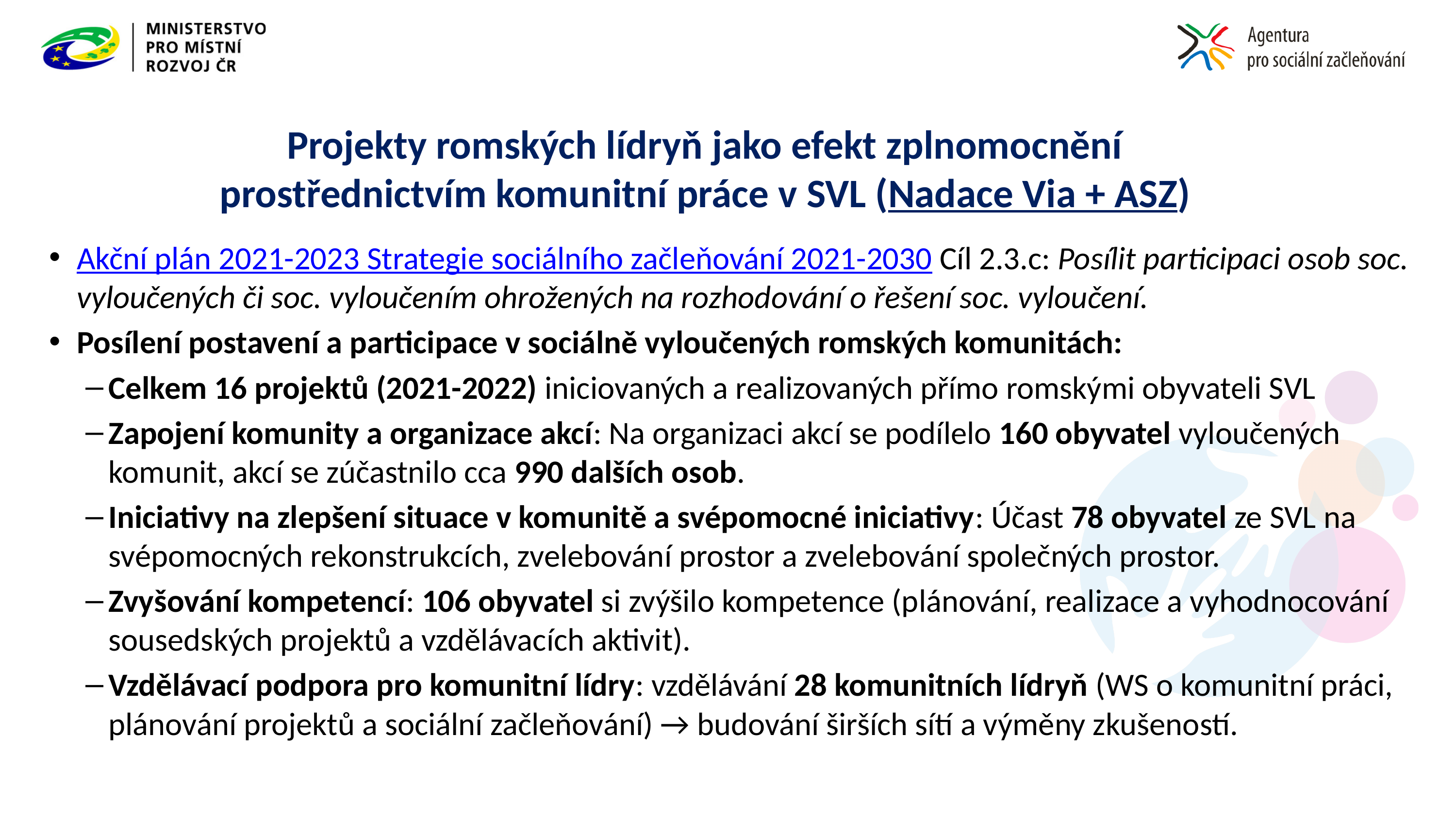

# Projekty romských lídryň jako efekt zplnomocnění prostřednictvím komunitní práce v SVL (Nadace Via + ASZ)

Akční plán 2021-2023 Strategie sociálního začleňování 2021-2030 Cíl 2.3.c: Posílit participaci osob soc. vyloučených či soc. vyloučením ohrožených na rozhodování o řešení soc. vyloučení.
Posílení postavení a participace v sociálně vyloučených romských komunitách:
Celkem 16 projektů (2021-2022) iniciovaných a realizovaných přímo romskými obyvateli SVL
Zapojení komunity a organizace akcí: Na organizaci akcí se podílelo 160 obyvatel vyloučených komunit, akcí se zúčastnilo cca 990 dalších osob.
Iniciativy na zlepšení situace v komunitě a svépomocné iniciativy: Účast 78 obyvatel ze SVL na svépomocných rekonstrukcích, zvelebování prostor a zvelebování společných prostor.
Zvyšování kompetencí: 106 obyvatel si zvýšilo kompetence (plánování, realizace a vyhodnocování sousedských projektů a vzdělávacích aktivit).
Vzdělávací podpora pro komunitní lídry: vzdělávání 28 komunitních lídryň (WS o komunitní práci, plánování projektů a sociální začleňování) → budování širších sítí a výměny zkušeností.